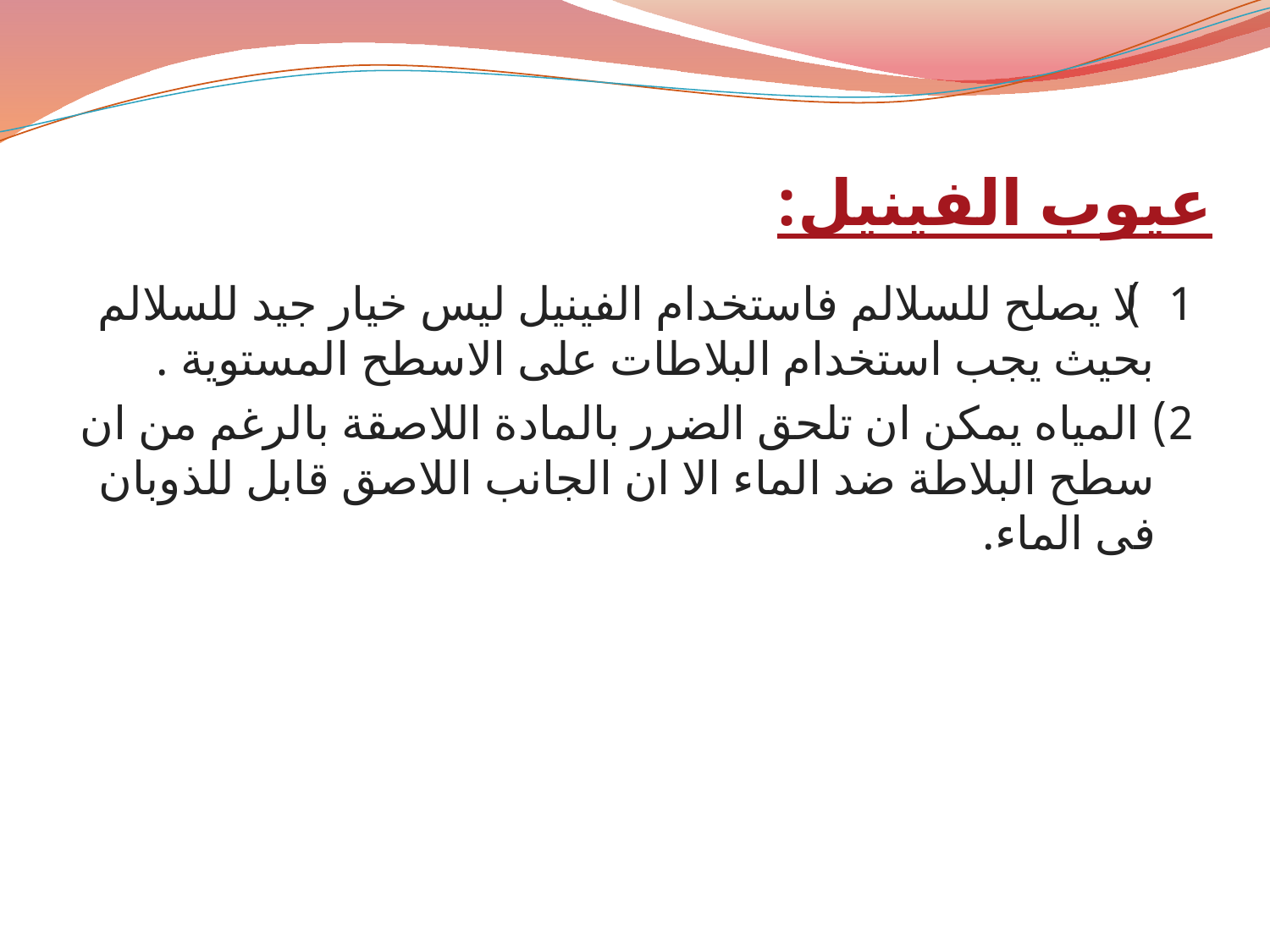

# عيوب الفينيل:
1) لا يصلح للسلالم فاستخدام الفينيل ليس خيار جيد للسلالم بحيث يجب استخدام البلاطات على الاسطح المستوية .
2) المياه يمكن ان تلحق الضرر بالمادة اللاصقة بالرغم من ان سطح البلاطة ضد الماء الا ان الجانب اللاصق قابل للذوبان فى الماء.